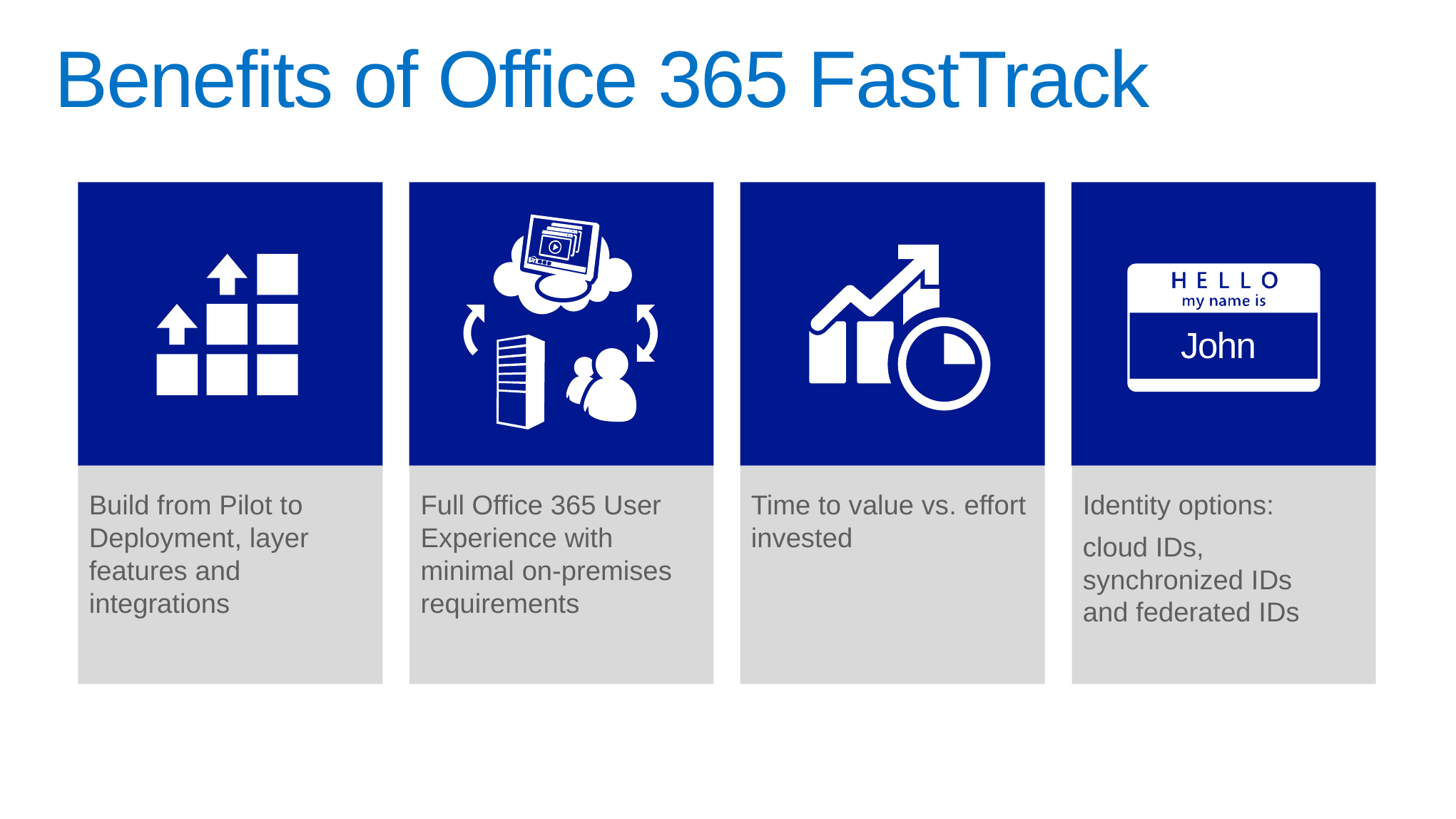

Benefits of Office 365 FastTrack

John

Build from Pilot to Deployment, layer features and integrations
Full Office 365 User Experience with minimal on-premises requirements
Time to value vs. effort invested
Identity options:
cloud IDs, synchronized IDs
and federated IDs